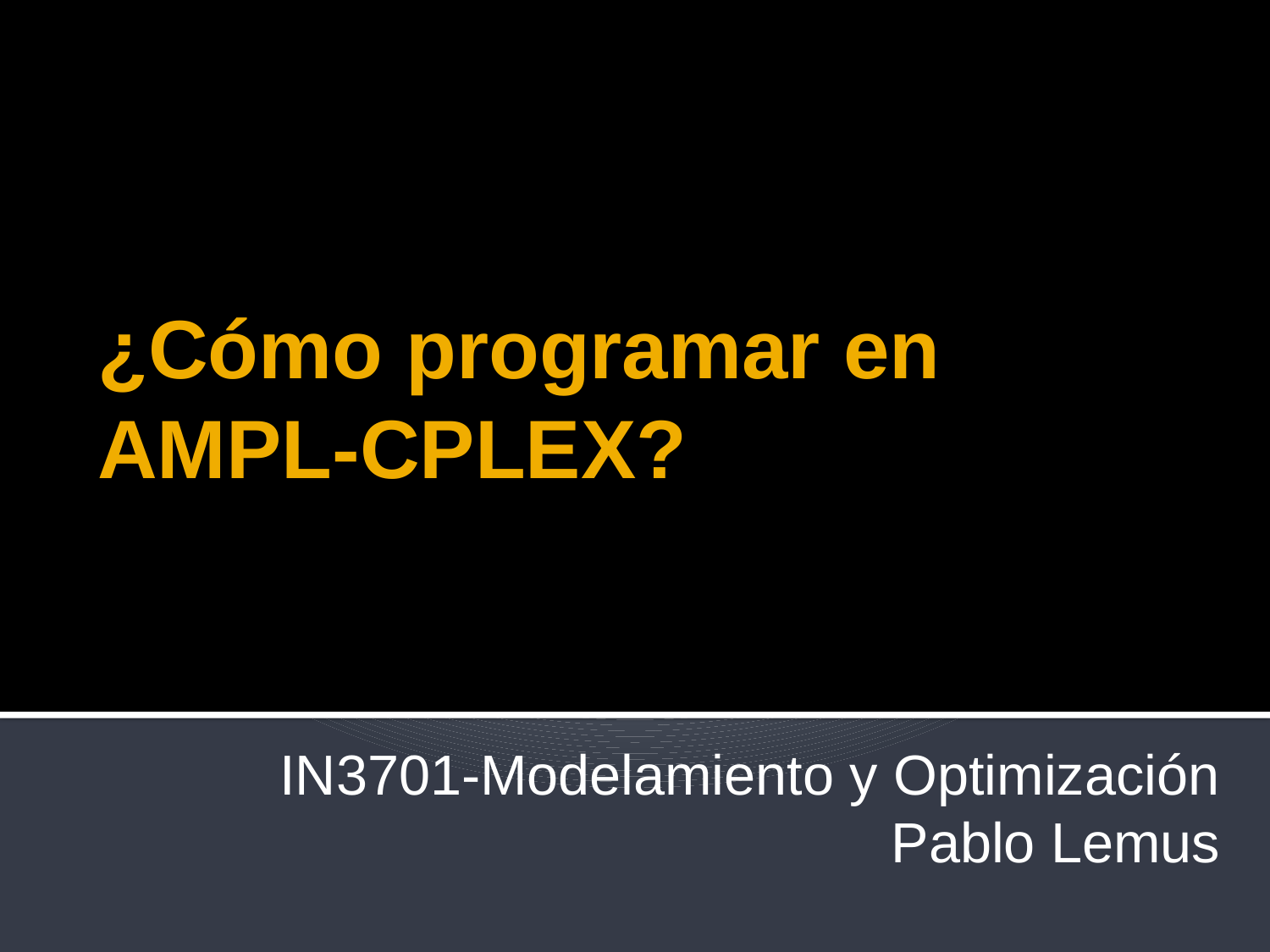

# ¿Cómo programar en AMPL-CPLEX?
IN3701-Modelamiento y Optimización
Pablo Lemus